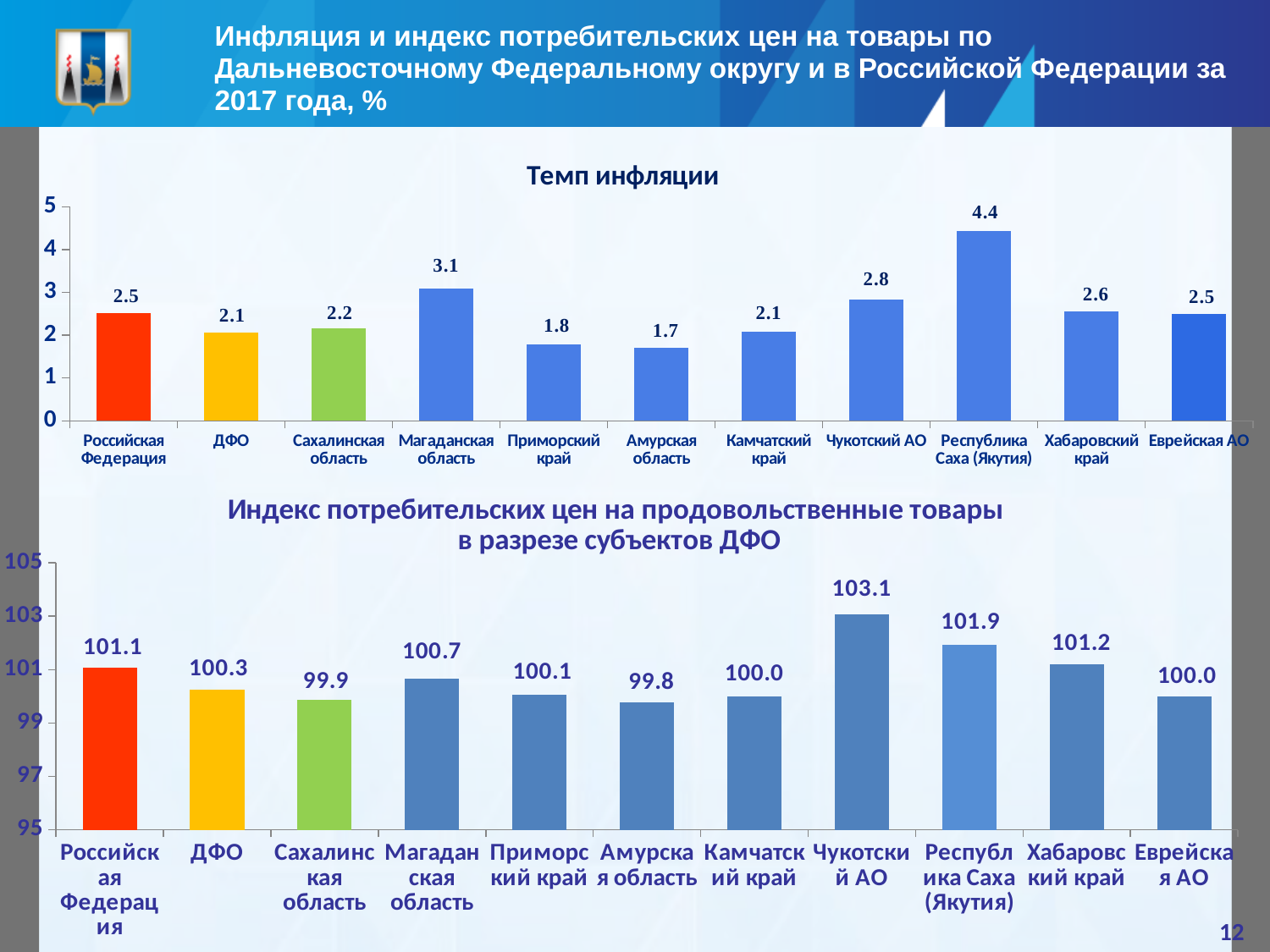

Инфляция и индекс потребительских цен на товары по Дальневосточному Федеральному округу и в Российской Федерации за 2017 года, %

### Chart: Темп инфляции

| Category |  |
|---|---|
| Российская Федерация | 2.51 |
| ДФО | 2.07 |
| Сахалинская область | 2.16 |
| Магаданская область | 3.1 |
| Приморский край | 1.78 |
| Амурская область | 1.71 |
| Камчатский край | 2.09 |
| Чукотский АО | 2.83 |
| Республика Саха (Якутия) | 4.44 |
| Хабаровский край | 2.55 |
| Еврейская АО | 2.5 |

### Chart: Индекс потребительских цен на продовольственные товары
в разрезе субъектов ДФО

| Category |  |
|---|---|
| Российская Федерация | 101.07 |
| ДФО | 100.25 |
| Сахалинская область | 99.86 |
| Магаданская область | 100.65 |
| Приморский край | 100.05 |
| Амурская область | 99.76 |
| Камчатский край | 99.99 |
| Чукотский АО | 103.07 |
| Республика Саха (Якутия) | 101.94 |
| Хабаровский край | 101.2 |
| Еврейская АО | 99.98 |
12